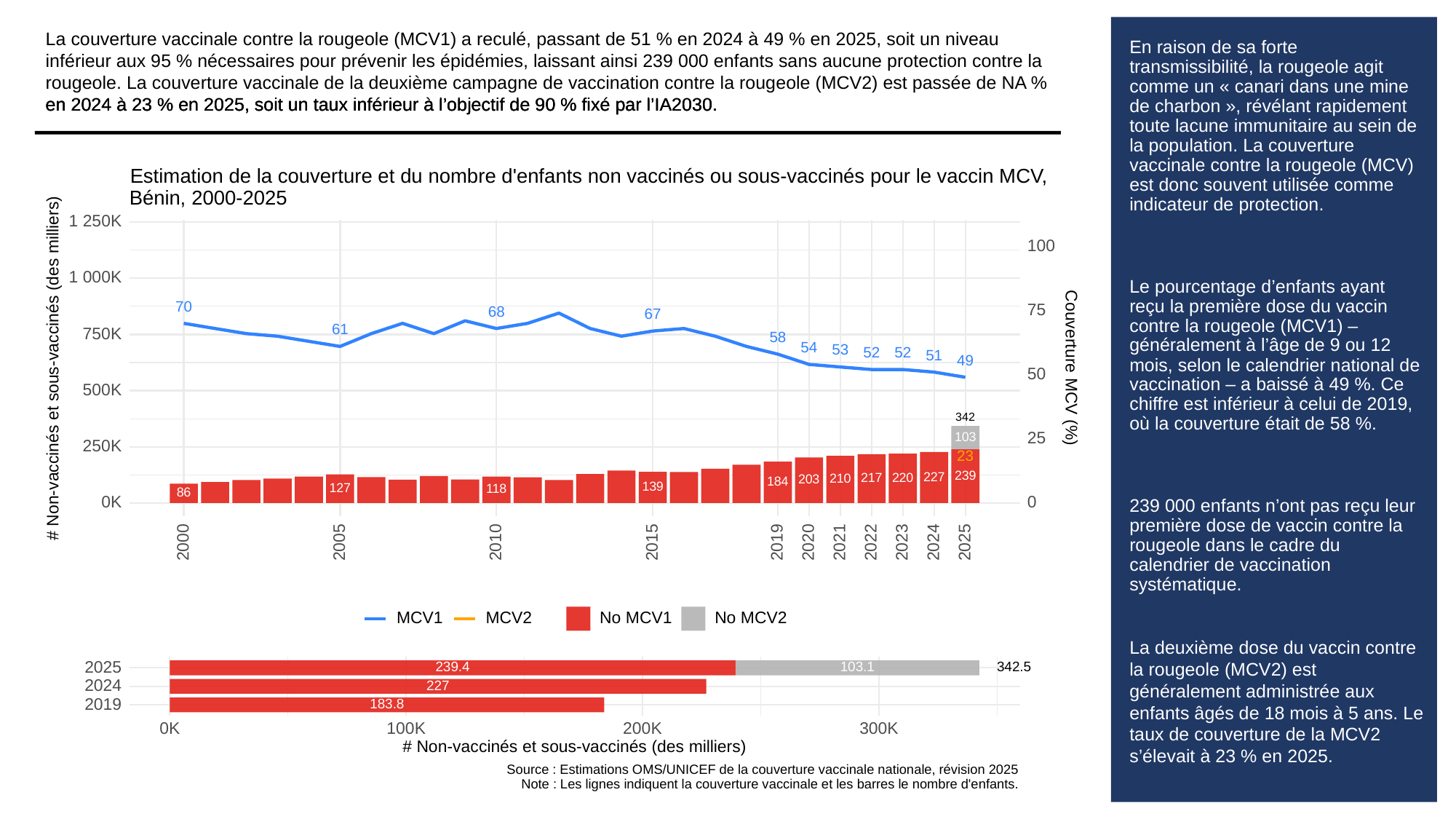

La couverture vaccinale contre la rougeole (MCV1) a reculé, passant de 51 % en 2024 à 49 % en 2025, soit un niveau inférieur aux 95 % nécessaires pour prévenir les épidémies, laissant ainsi 239 000 enfants sans aucune protection contre la rougeole. La couverture vaccinale de la deuxième campagne de vaccination contre la rougeole (MCV2) est passée de NA % en 2024 à 23 % en 2025, soit un taux inférieur à l’objectif de 90 % fixé par l’IA2030.
La couverture vaccinale contre la rougeole (MCV1) a reculé, passant de 51 % en 2024 à 49 % en 2025, soit un niveau inférieur aux 95 % nécessaires pour prévenir les épidémies, laissant ainsi 239 000 enfants sans aucune protection contre la rougeole. La couverture vaccinale de la deuxième campagne de vaccination contre la rougeole (MCV2) est passée de NA % en 2024 à 23 % en 2025, soit un taux inférieur à l’objectif de 90 % fixé par l’IA2030.
La couverture vaccinale contre la rougeole (MCV1) a reculé, passant de 51 % en 2024 à 49 % en 2025, soit un niveau inférieur aux 95 % nécessaires pour prévenir les épidémies, laissant ainsi 239 000 enfants sans aucune protection contre la rougeole. La couverture vaccinale de la deuxième campagne de vaccination contre la rougeole (MCV2) est passée de NA % en 2024 à 23 % en 2025, soit un taux inférieur à l’objectif de 90 % fixé par l’IA2030.
# En raison de sa forte transmissibilité, la rougeole agit comme un « canari dans une mine de charbon », révélant rapidement toute lacune immunitaire au sein de la population. La couverture vaccinale contre la rougeole (MCV) est donc souvent utilisée comme indicateur de protection.

Le pourcentage d’enfants ayant reçu la première dose du vaccin contre la rougeole (MCV1) – généralement à l’âge de 9 ou 12 mois, selon le calendrier national de vaccination – a baissé à 49 %. Ce chiffre est inférieur à celui de 2019, où la couverture était de 58 %.

239 000 enfants n’ont pas reçu leur première dose de vaccin contre la rougeole dans le cadre du calendrier de vaccination systématique.

La deuxième dose du vaccin contre la rougeole (MCV2) est généralement administrée aux enfants âgés de 18 mois à 5 ans. Le taux de couverture de la MCV2 s’élevait à 23 % en 2025.
En raison de sa forte transmissibilité, la rougeole agit comme un « canari dans une mine de charbon », révélant rapidement toute lacune immunitaire au sein de la population. La couverture vaccinale contre la rougeole (MCV) est donc souvent utilisée comme indicateur de protection.

Le pourcentage d’enfants ayant reçu la première dose du vaccin contre la rougeole (MCV1) – généralement à l’âge de 9 ou 12 mois, selon le calendrier national de vaccination – a baissé à 49 %. Ce chiffre est inférieur à celui de 2019, où la couverture était de 58 %.

239 000 enfants n’ont pas reçu leur première dose de vaccin contre la rougeole dans le cadre du calendrier de vaccination systématique.

La deuxième dose du vaccin contre la rougeole (MCV2) est généralement administrée aux enfants âgés de 18 mois à 5 ans. Le taux de couverture de la MCV2 s’élevait à 23 % en 2025.
En raison de sa forte transmissibilité, la rougeole agit comme un « canari dans une mine de charbon », révélant rapidement toute lacune immunitaire au sein de la population. La couverture vaccinale contre la rougeole (MCV) est donc souvent utilisée comme indicateur de protection.

Le pourcentage d’enfants ayant reçu la première dose du vaccin contre la rougeole (MCV1) – généralement à l’âge de 9 ou 12 mois, selon le calendrier national de vaccination – a baissé à 49 %. Ce chiffre est inférieur à celui de 2019, où la couverture était de 58 %.

239 000 enfants n’ont pas reçu leur première dose de vaccin contre la rougeole dans le cadre du calendrier de vaccination systématique.

La deuxième dose du vaccin contre la rougeole (MCV2) est généralement administrée aux enfants âgés de 18 mois à 5 ans. Le taux de couverture de la MCV2 s’élevait à 23 % en 2025.

Estimation de la couverture et du nombre d'enfants non vaccinés ou sous-vaccinés pour le vaccin MCV,
Bénin, 2000-2025
1 250K

100

1 000K

70
75

68
67

61
750K
58

54
53
52
52
51
49
# Non-vaccinés et sous-vaccinés (des milliers)
Couverture MCV (%)

50
500K

342

25
103
250K

23

239

227
220
217

210

203

184

139

127
118
86
0K
0

2023
2000
2005
2010
2015
2019
2020
2021
2022
2024
2025

MCV1
MCV2
No MCV1
No MCV2

2025
239.4
103.1
342.5

2024
227

2019
183.8

300K
0K
100K
200K
# Non-vaccinés et sous-vaccinés (des milliers)
Source : Estimations OMS/UNICEF de la couverture vaccinale nationale, révision 2025
Note : Les lignes indiquent la couverture vaccinale et les barres le nombre d'enfants.